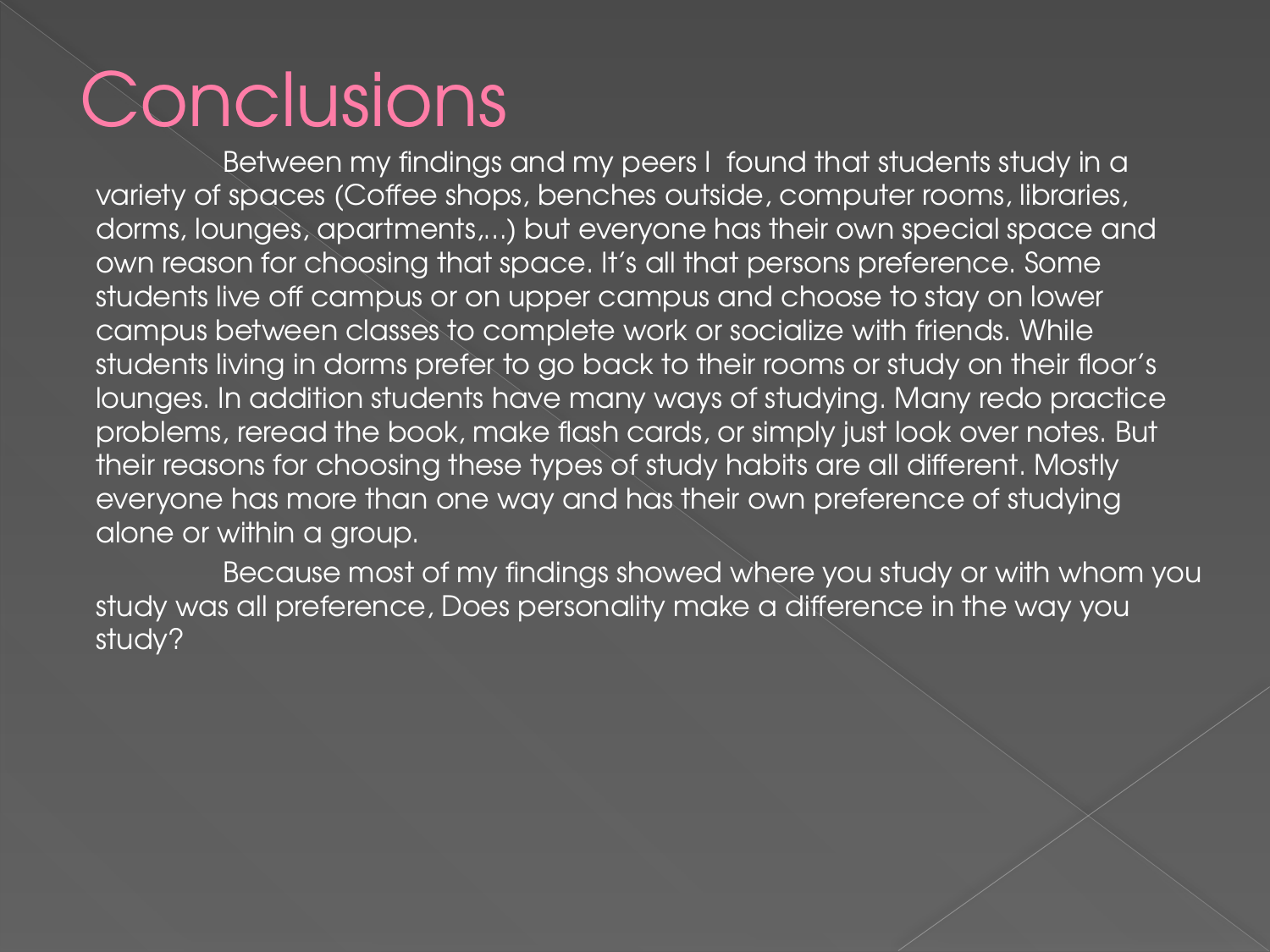

# Conclusions
		Between my findings and my peers I  found that students study in a variety of spaces (Coffee shops, benches outside, computer rooms, libraries, dorms, lounges, apartments,…) but everyone has their own special space and own reason for choosing that space. It’s all that persons preference. Some students live off campus or on upper campus and choose to stay on lower campus between classes to complete work or socialize with friends. While students living in dorms prefer to go back to their rooms or study on their floor’s lounges. In addition students have many ways of studying. Many redo practice problems, reread the book, make flash cards, or simply just look over notes. But their reasons for choosing these types of study habits are all different. Mostly everyone has more than one way and has their own preference of studying alone or within a group.
		Because most of my findings showed where you study or with whom you study was all preference, Does personality make a difference in the way you study?